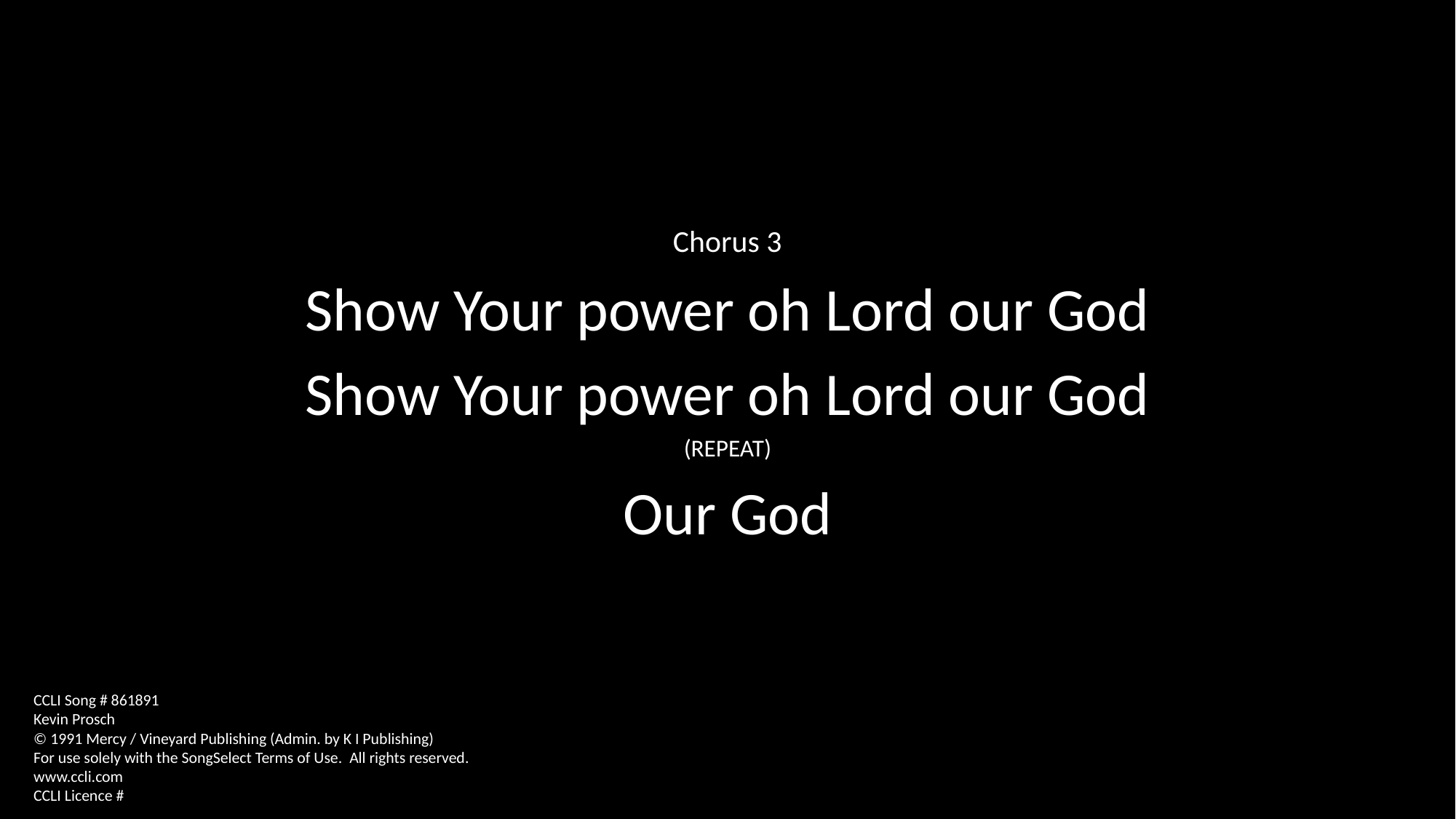

Chorus 3
Show Your power oh Lord our God
Show Your power oh Lord our God
(REPEAT)
Our God
CCLI Song # 861891
Kevin Prosch
© 1991 Mercy / Vineyard Publishing (Admin. by K I Publishing)
For use solely with the SongSelect Terms of Use.  All rights reserved. www.ccli.com
CCLI Licence #